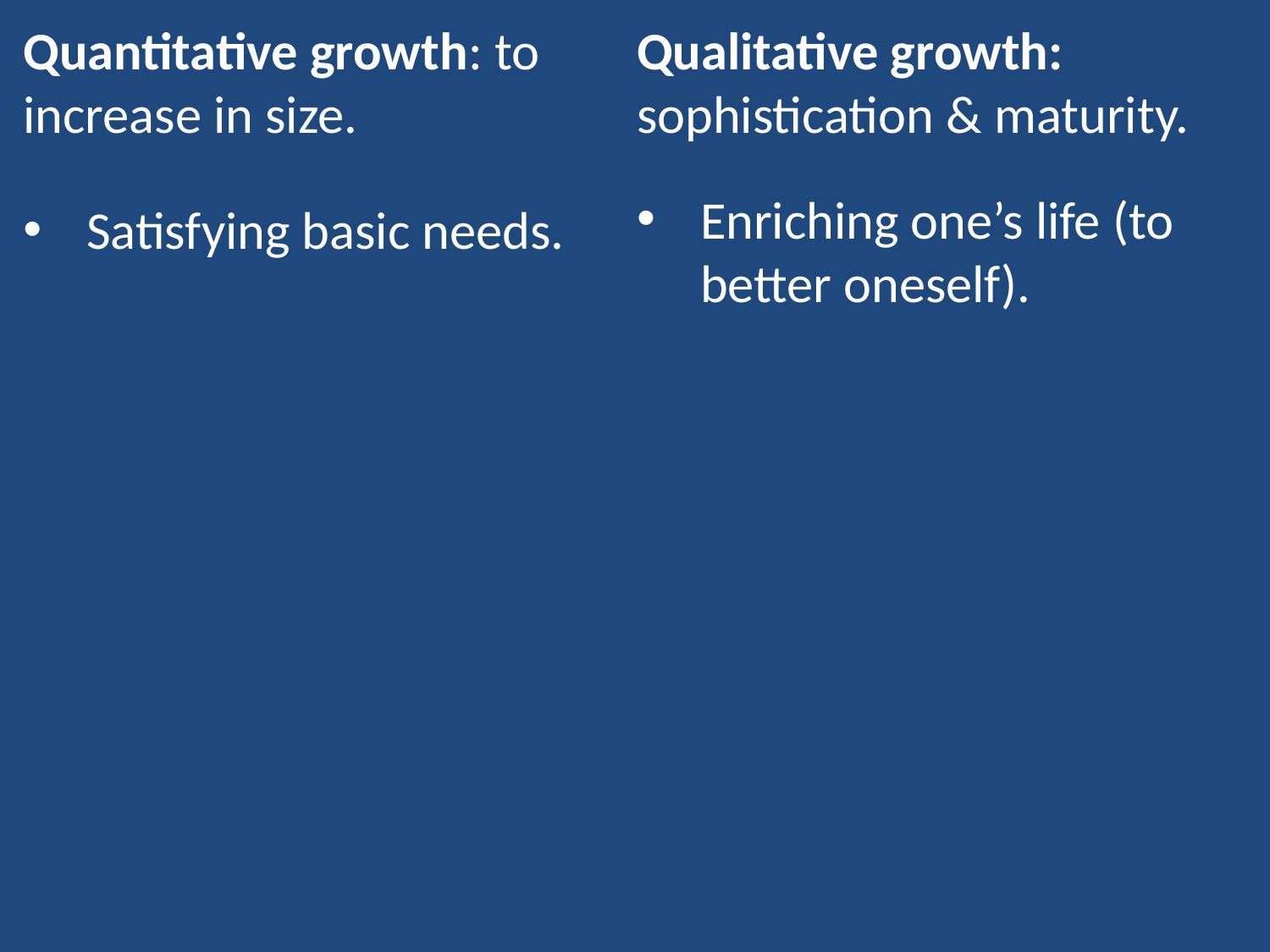

Quantitative growth: to increase in size.
Qualitative growth: sophistication & maturity.
Enriching one’s life (to better oneself).
Satisfying basic needs.